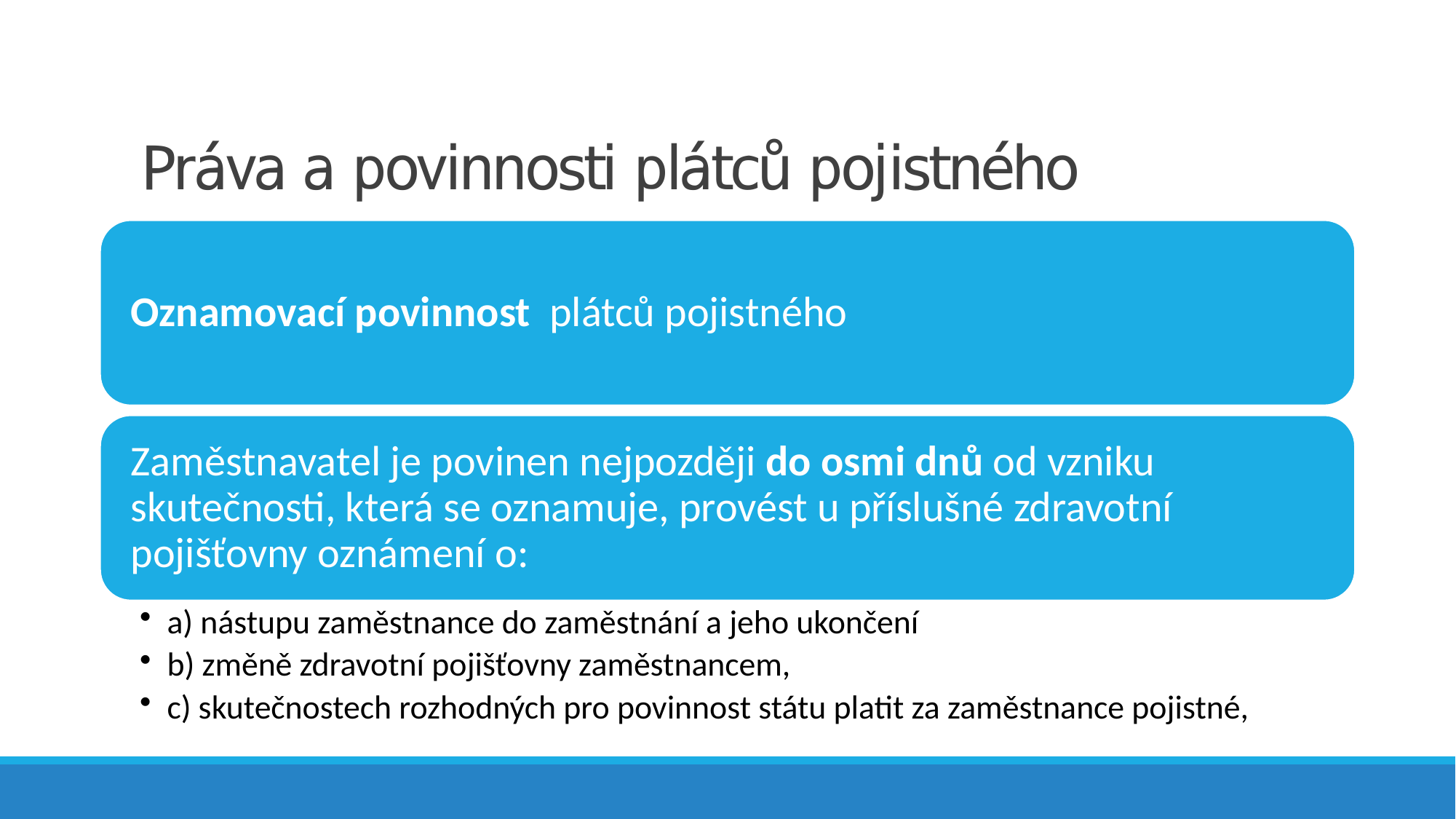

Práva a povinnosti plátců pojistného
Oznamovací povinnost  plátců pojistného
Zaměstnavatel je povinen nejpozději do osmi dnů od vzniku skutečnosti, která se oznamuje, provést u příslušné zdravotní pojišťovny oznámení o:
a) nástupu zaměstnance do zaměstnání a jeho ukončení
b) změně zdravotní pojišťovny zaměstnancem,
c) skutečnostech rozhodných pro povinnost státu platit za zaměstnance pojistné,